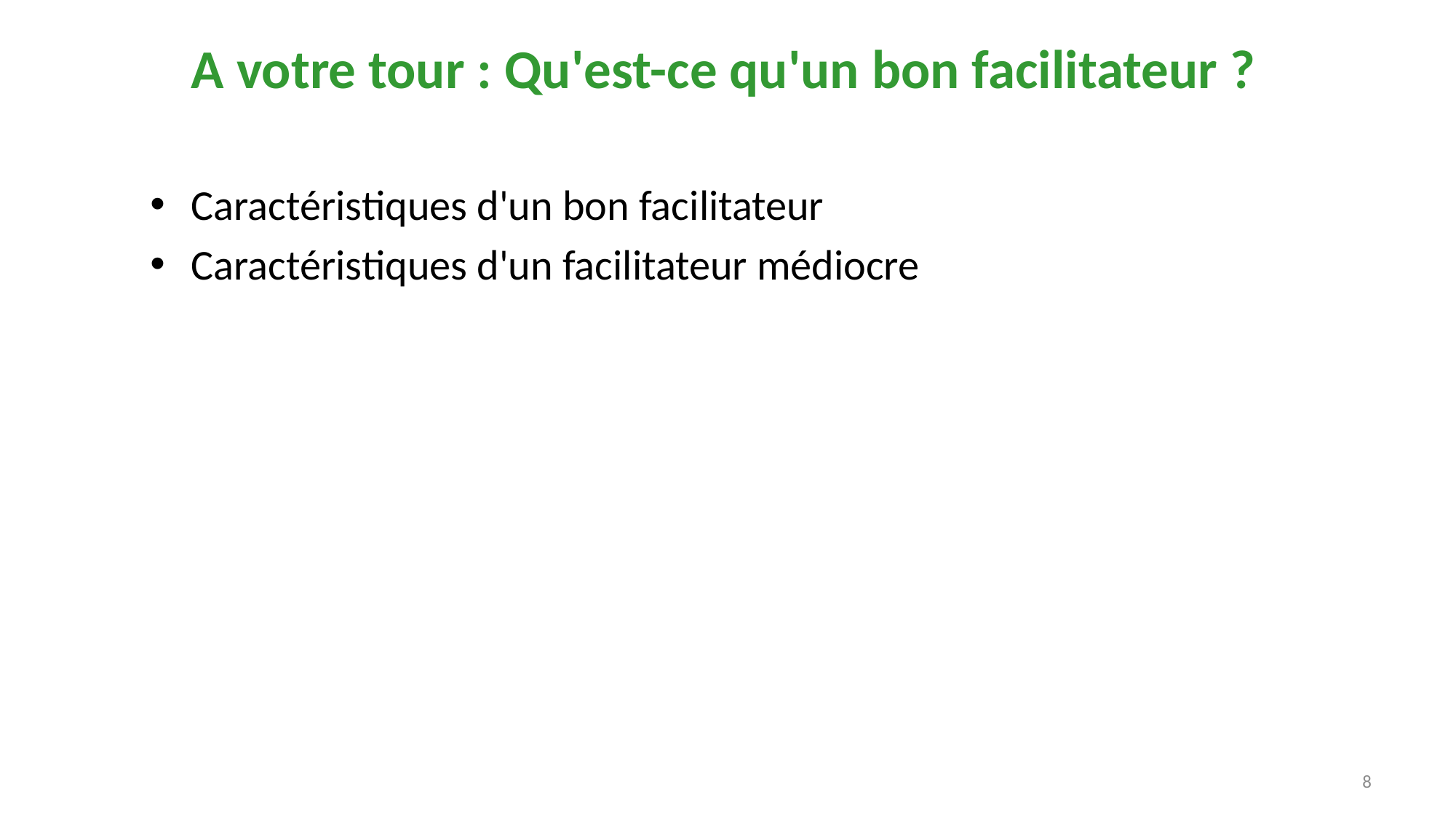

# A votre tour : Qu'est-ce qu'un bon facilitateur ?
Caractéristiques d'un bon facilitateur
Caractéristiques d'un facilitateur médiocre

8